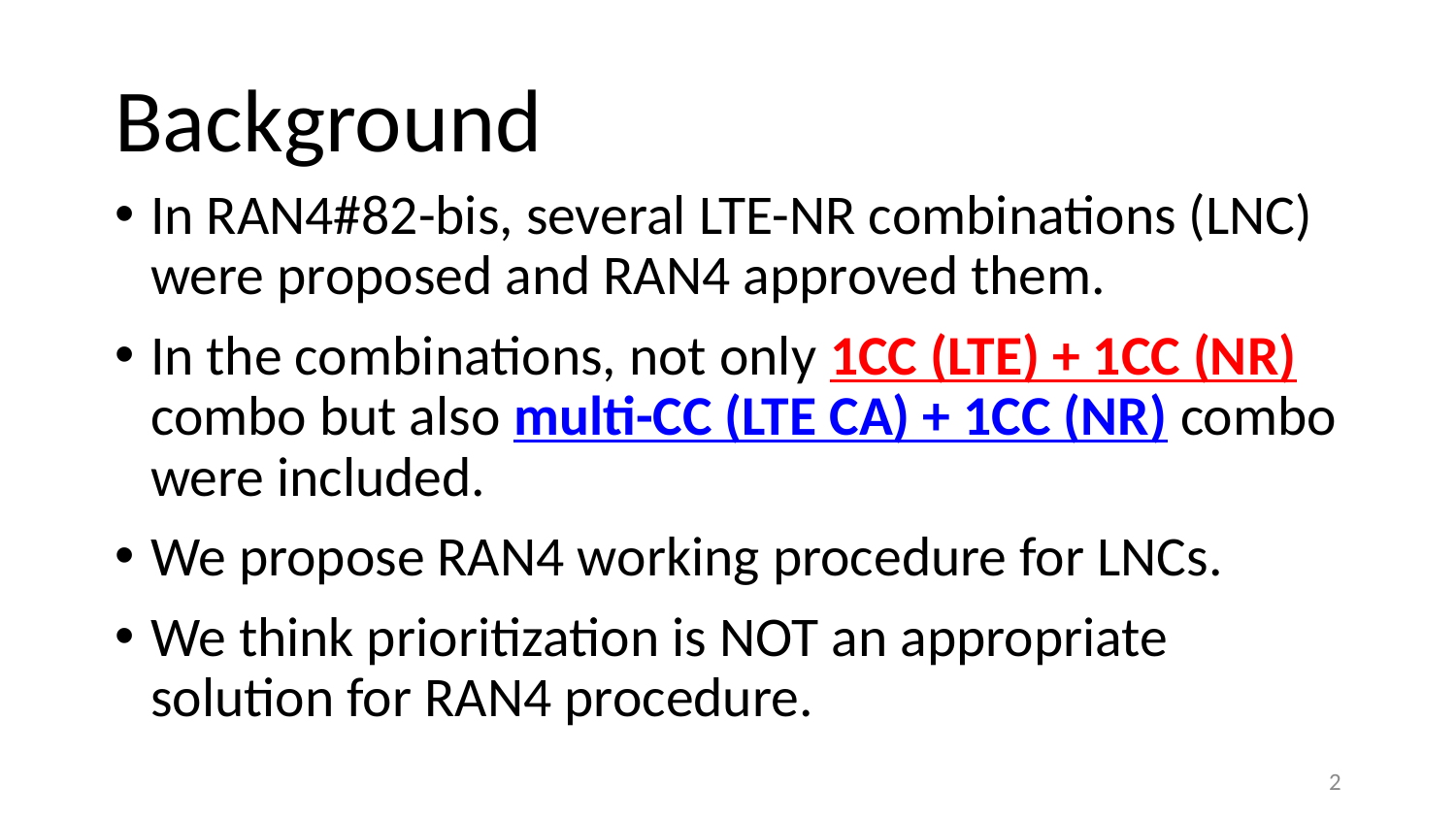

# Background
In RAN4#82-bis, several LTE-NR combinations (LNC) were proposed and RAN4 approved them.
In the combinations, not only 1CC (LTE) + 1CC (NR) combo but also multi-CC (LTE CA) + 1CC (NR) combo were included.
We propose RAN4 working procedure for LNCs.
We think prioritization is NOT an appropriate solution for RAN4 procedure.
2